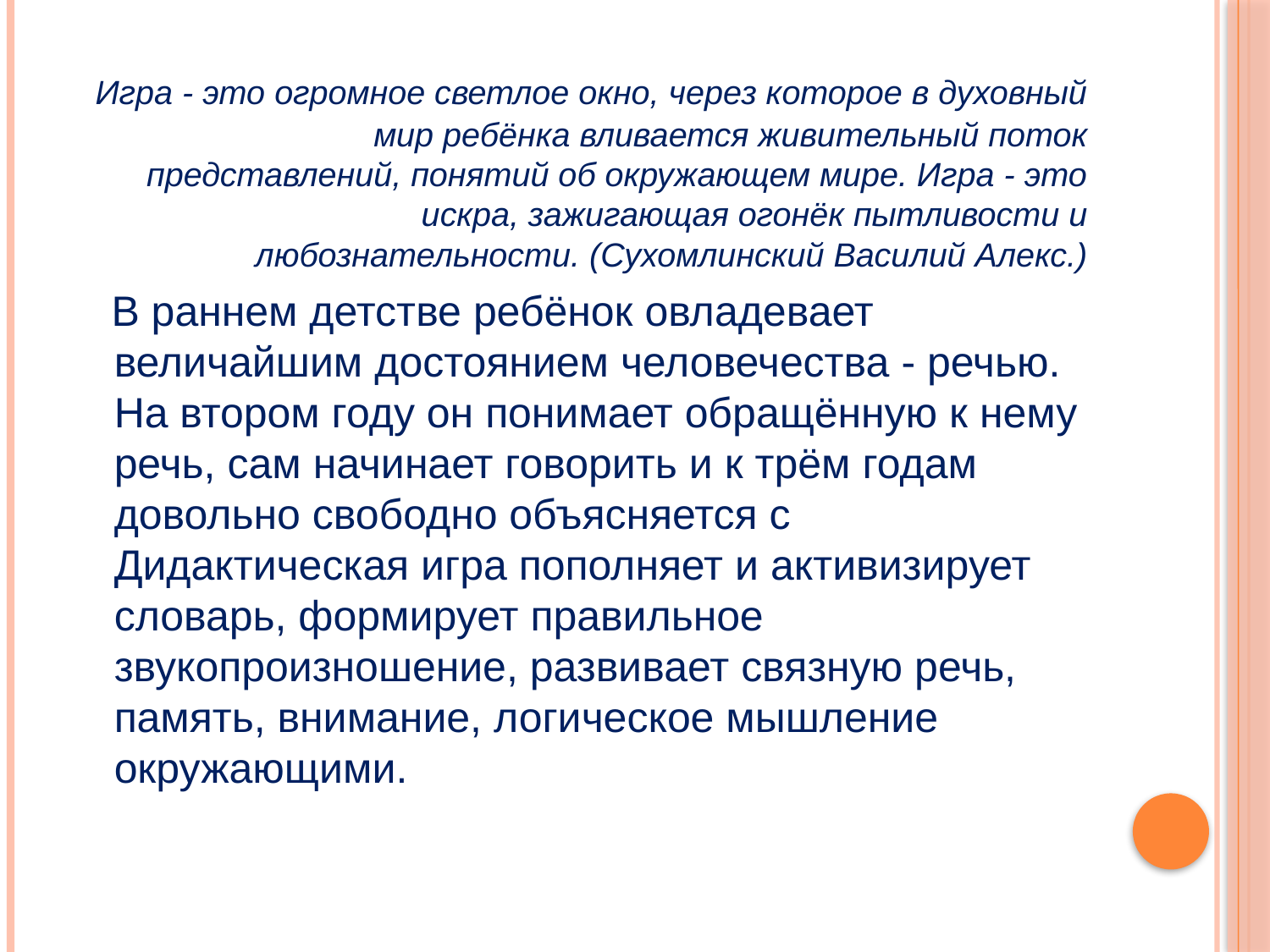

Игра - это огромное светлое окно, через которое в духовный мир ребёнка вливается живительный поток представлений, понятий об окружающем мире. Игра - это искра, зажигающая огонёк пытливости и любознательности. (Сухомлинский Василий Алекс.)
   В раннем детстве ребёнок овладевает величайшим достоянием человечества - речью. На втором году он понимает обращённую к нему речь, сам начинает говорить и к трём годам довольно свободно объясняется с Дидактическая игра пополняет и активизирует словарь, формирует правильное звукопроизношение, развивает связную речь, память, внимание, логическое мышление окружающими.